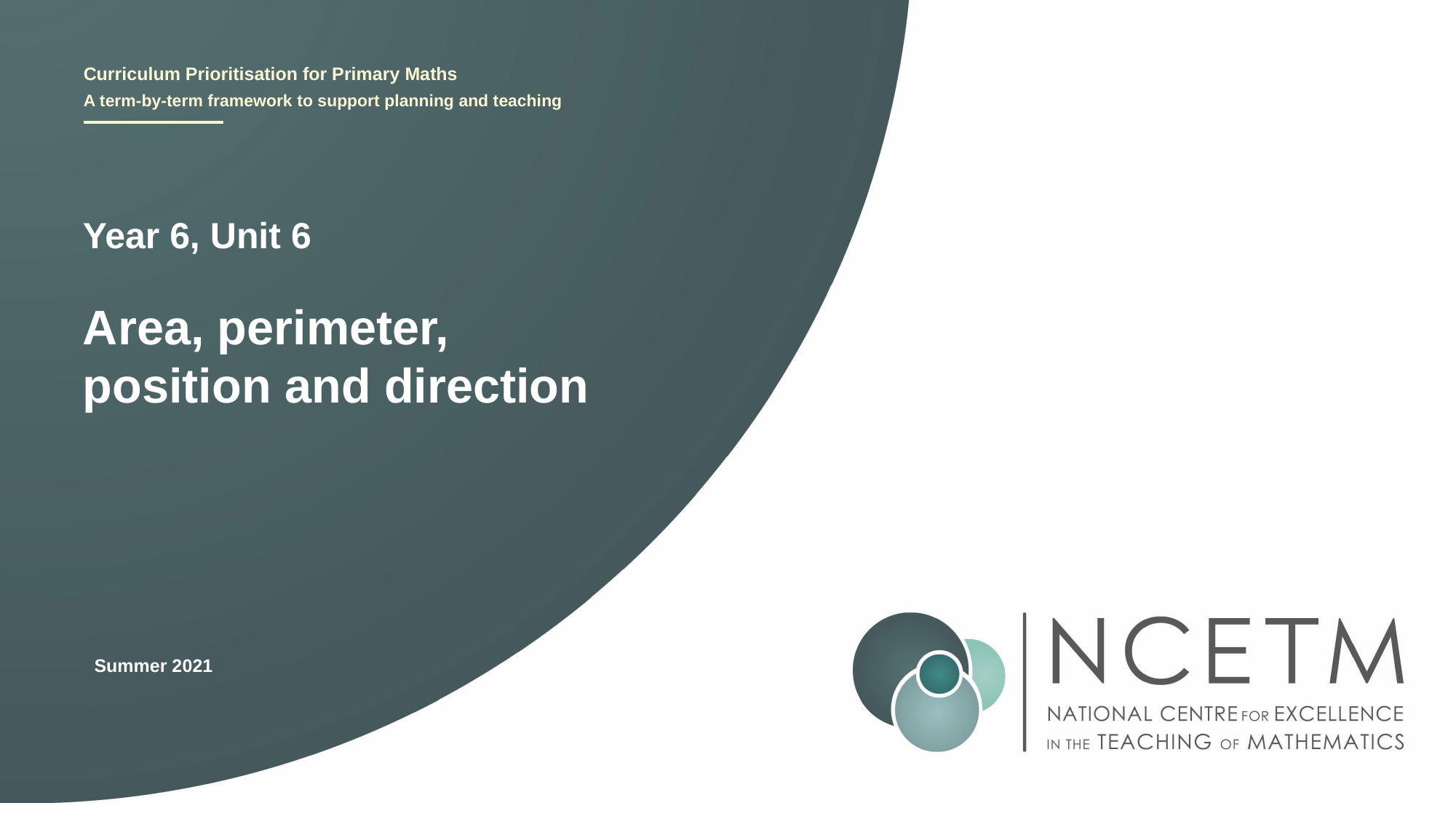

Year 6, Unit 6
Area, perimeter, position and direction